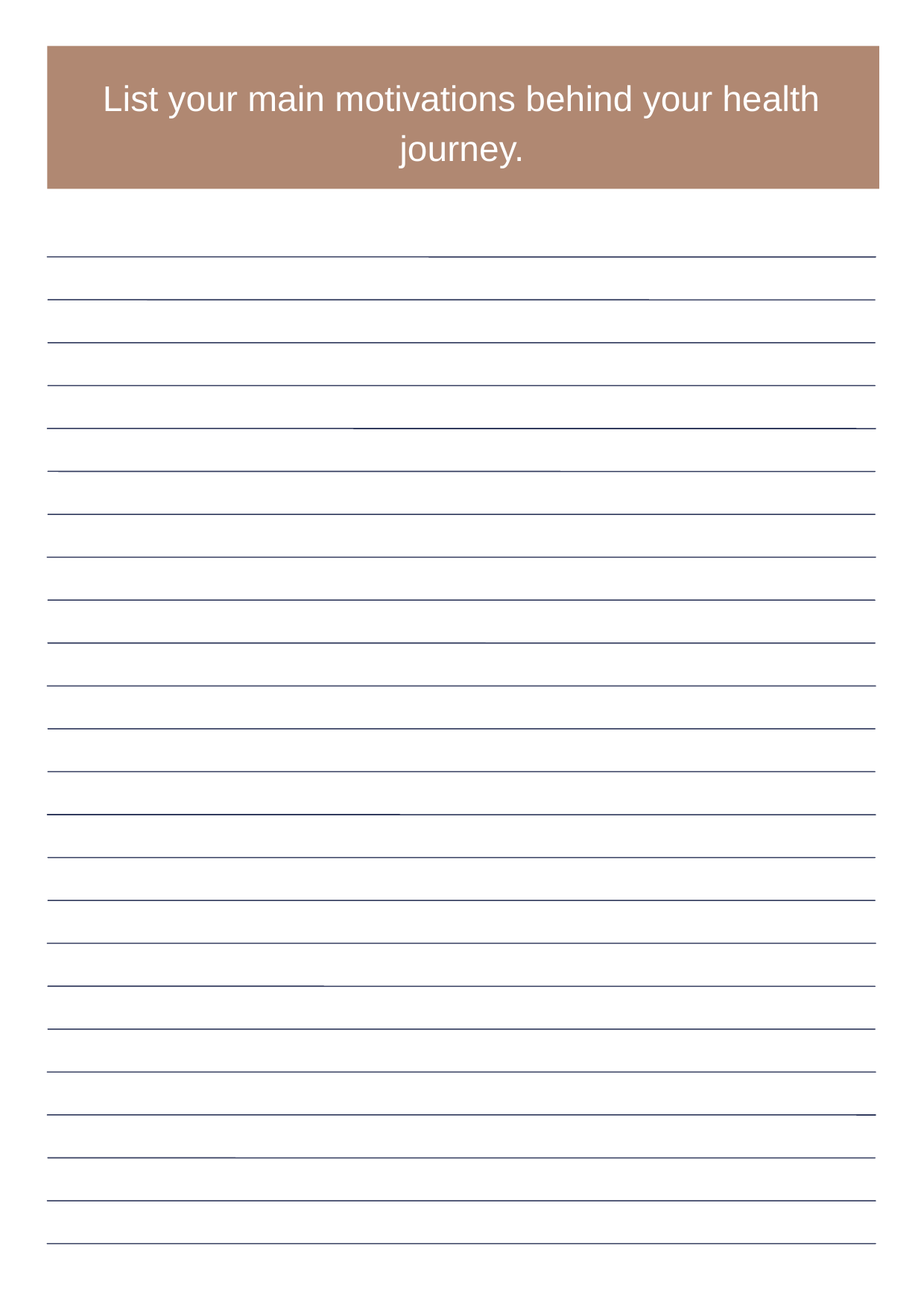

List your main motivations behind your health journey.